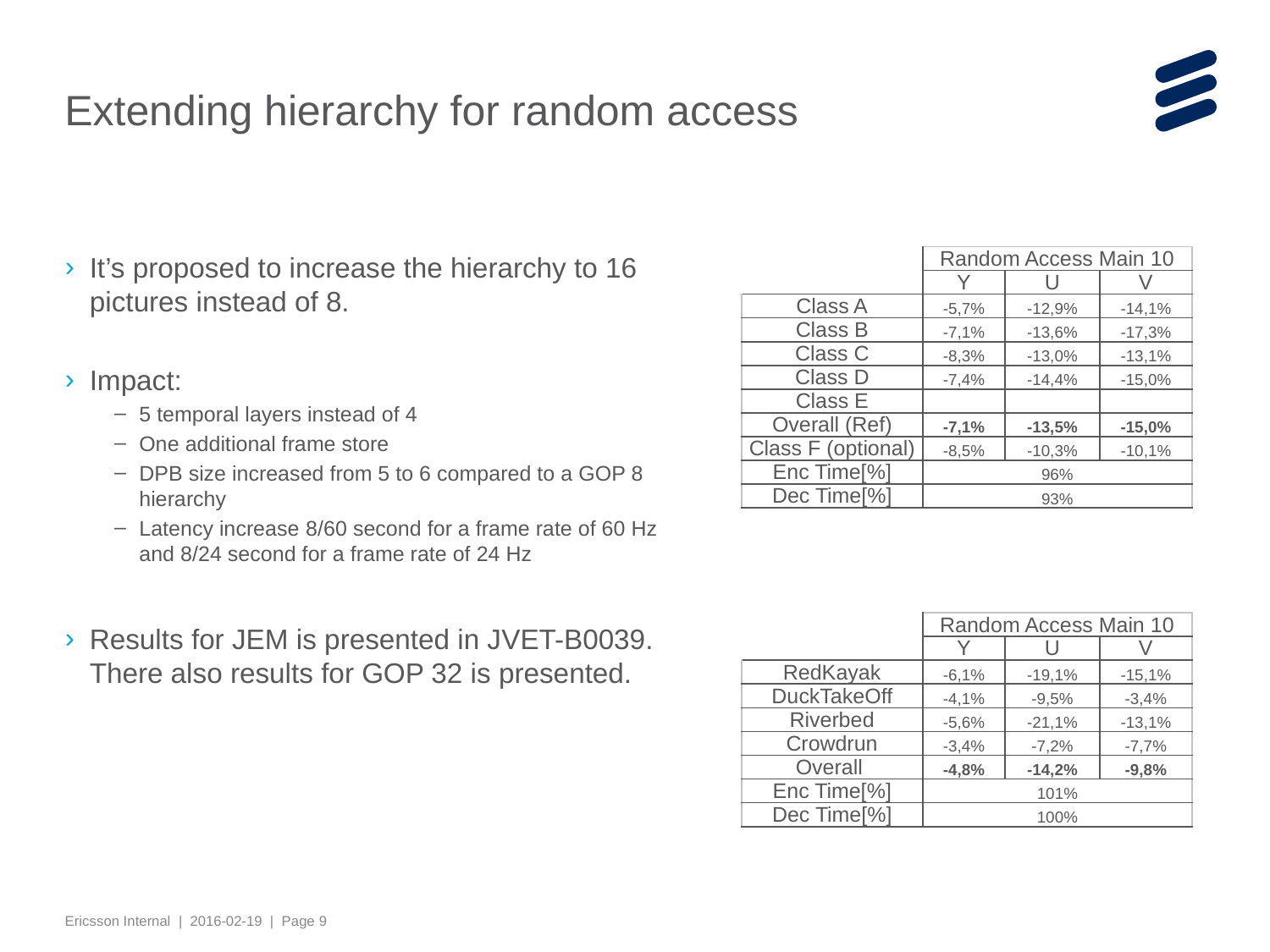

# Extending hierarchy for random access
|  | Random Access Main 10 |  |  |
| --- | --- | --- | --- |
|  | Y | U | V |
| Class A | -5,7% | -12,9% | -14,1% |
| Class B | -7,1% | -13,6% | -17,3% |
| Class C | -8,3% | -13,0% | -13,1% |
| Class D | -7,4% | -14,4% | -15,0% |
| Class E |  |  |  |
| Overall (Ref) | -7,1% | -13,5% | -15,0% |
| Class F (optional) | -8,5% | -10,3% | -10,1% |
| Enc Time[%] | 96% |  |  |
| Dec Time[%] | 93% |  |  |
It’s proposed to increase the hierarchy to 16 pictures instead of 8.

Impact:
5 temporal layers instead of 4
One additional frame store
DPB size increased from 5 to 6 compared to a GOP 8 hierarchy
Latency increase 8/60 second for a frame rate of 60 Hz and 8/24 second for a frame rate of 24 Hz

Results for JEM is presented in JVET-B0039. There also results for GOP 32 is presented.

|  | Random Access Main 10 |  |  |
| --- | --- | --- | --- |
|  | Y | U | V |
| RedKayak | -6,1% | -19,1% | -15,1% |
| DuckTakeOff | -4,1% | -9,5% | -3,4% |
| Riverbed | -5,6% | -21,1% | -13,1% |
| Crowdrun | -3,4% | -7,2% | -7,7% |
| Overall | -4,8% | -14,2% | -9,8% |
| Enc Time[%] | 101% |  |  |
| Dec Time[%] | 100% |  |  |